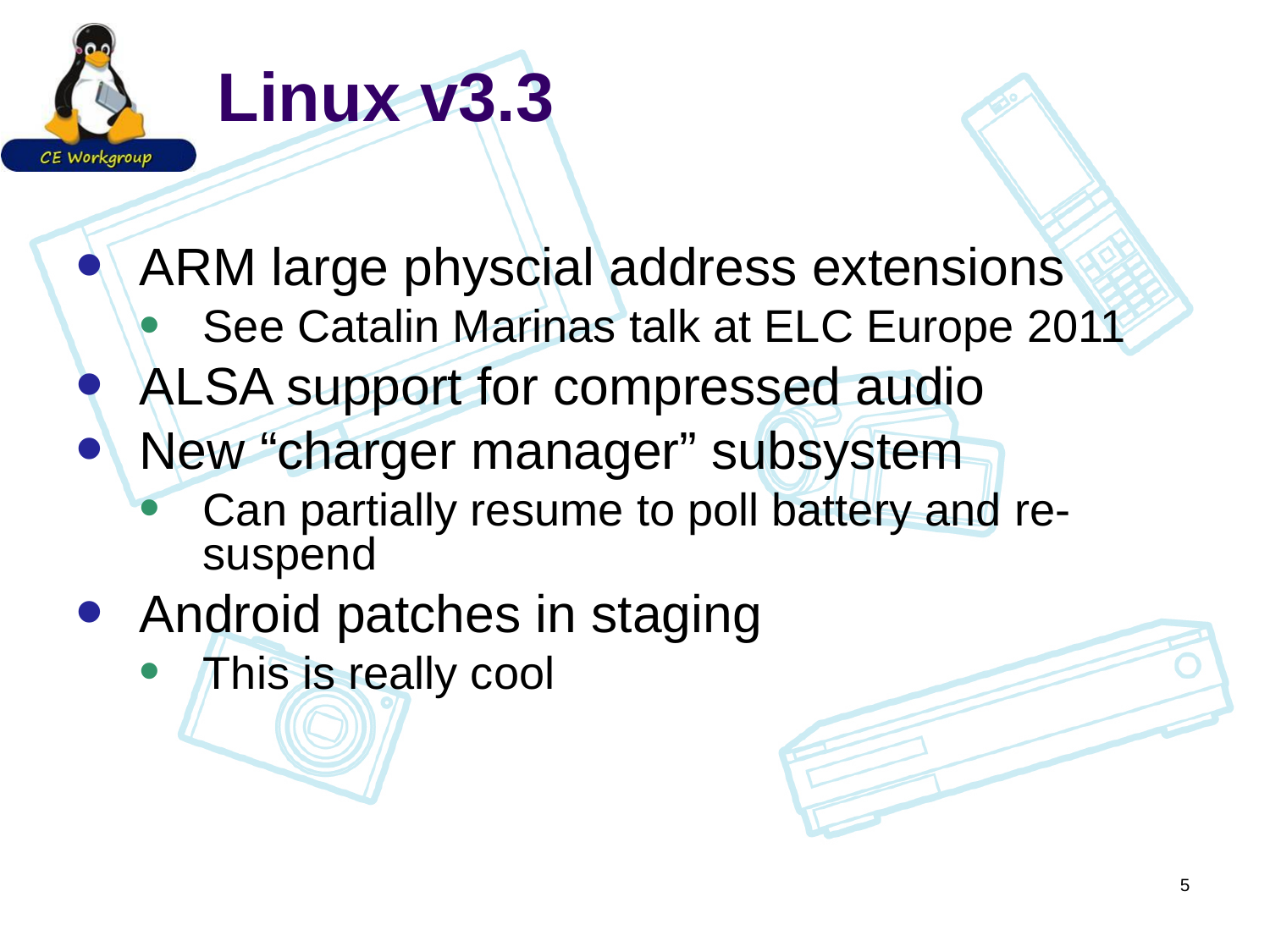

# Linux v3.3
ARM large physcial address extensions
See Catalin Marinas talk at ELC Europe 2011
ALSA support for compressed audio
New “charger manager” subsystem
Can partially resume to poll battery and re-suspend
Android patches in staging
This is really cool
5